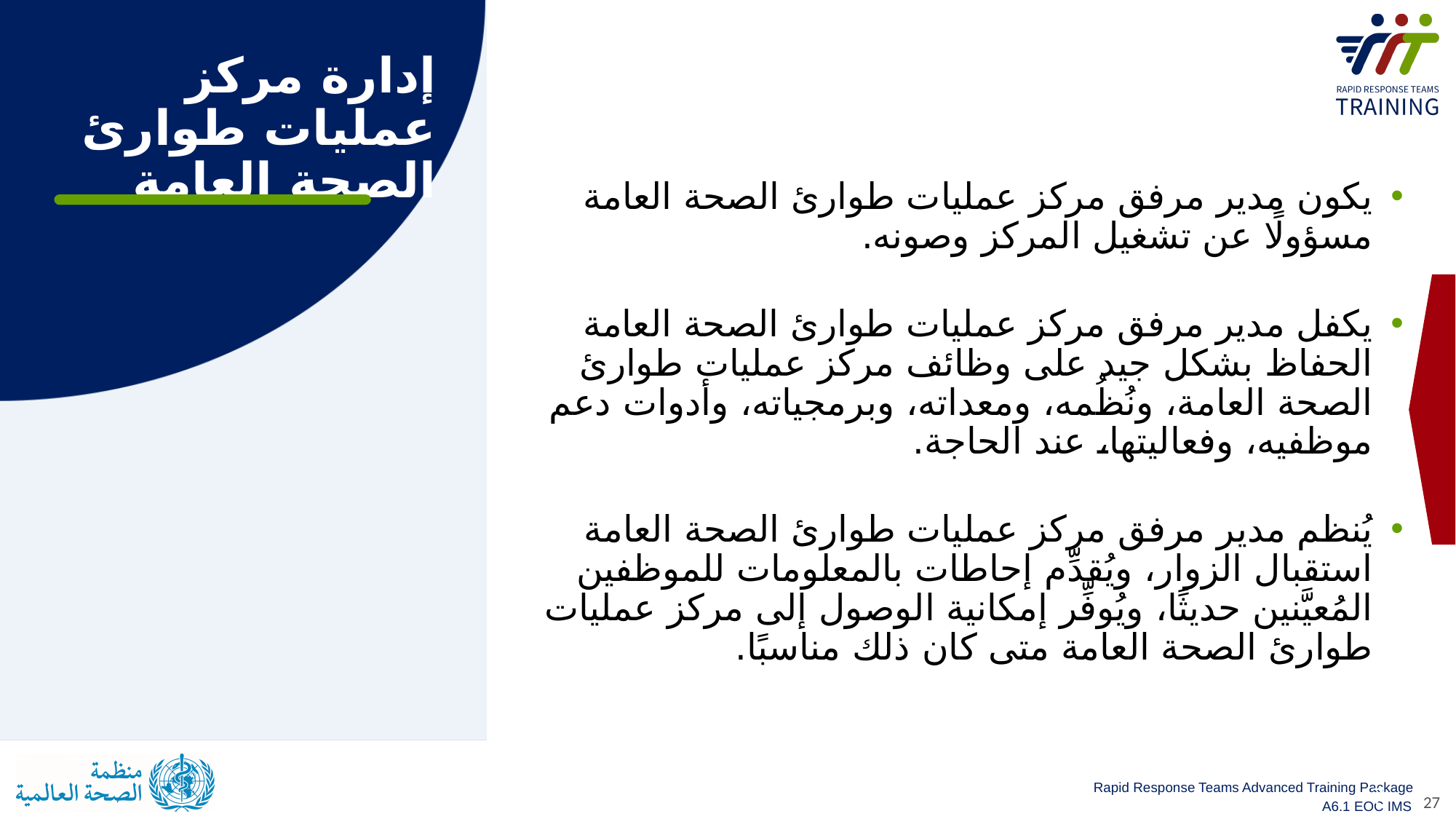

# إدارة مركز عمليات طوارئ الصحة العامة

يكون مدير مرفق مركز عمليات طوارئ الصحة العامة مسؤولًا عن تشغيل المركز وصونه.

يكفل مدير مرفق مركز عمليات طوارئ الصحة العامة الحفاظ بشكل جيد على وظائف مركز عمليات طوارئ الصحة العامة، ونُظُمه، ومعداته، وبرمجياته، وأدوات دعم موظفيه، وفعاليتها، عند الحاجة.

يُنظم مدير مرفق مركز عمليات طوارئ الصحة العامة استقبال الزوار، ويُقدِّم إحاطات بالمعلومات للموظفين المُعيَّنين حديثًا، ويُوفِّر إمكانية الوصول إلى مركز عمليات طوارئ الصحة العامة متى كان ذلك مناسبًا.
27